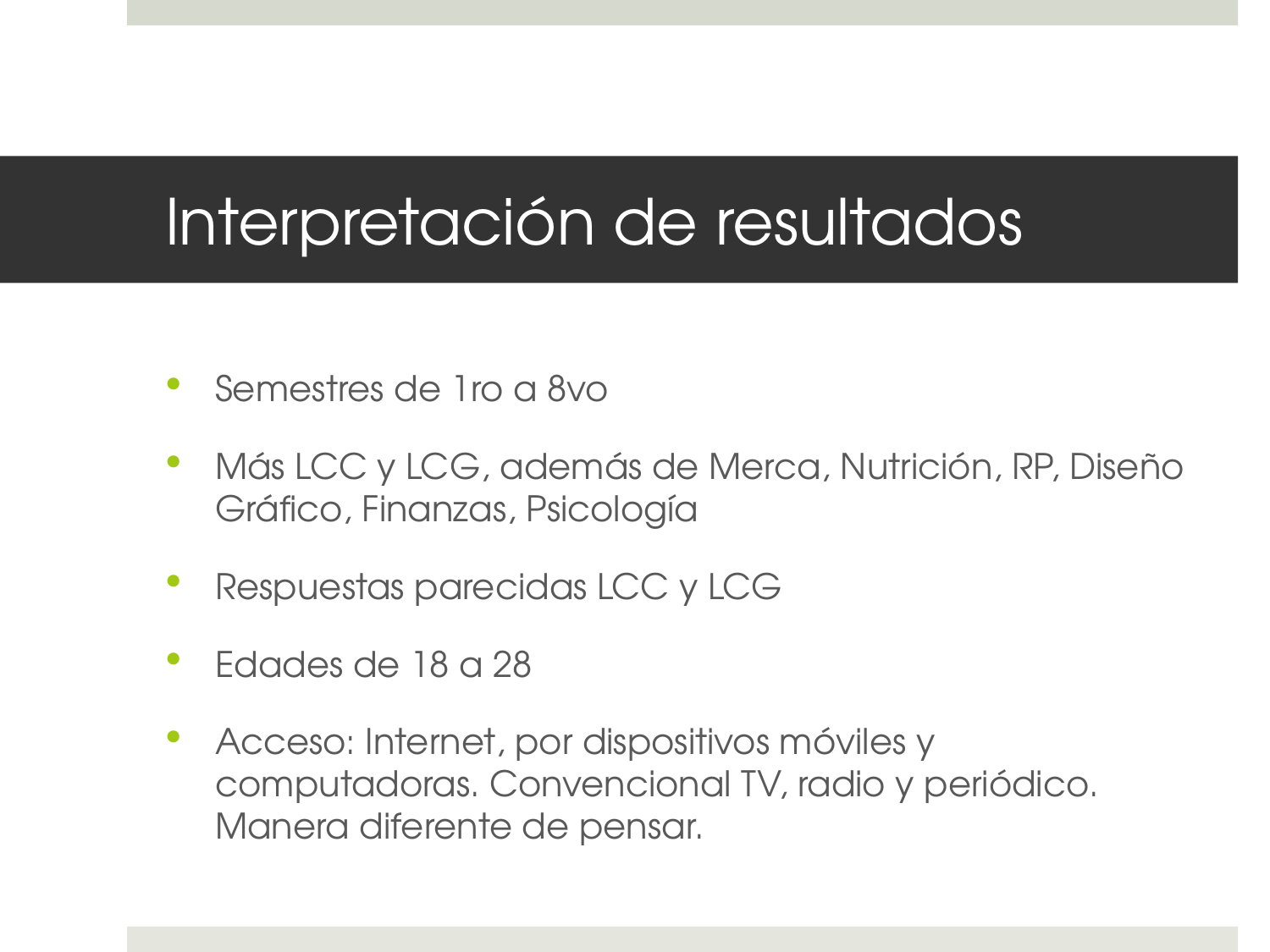

# Interpretación de resultados
Semestres de 1ro a 8vo
Más LCC y LCG, además de Merca, Nutrición, RP, Diseño Gráfico, Finanzas, Psicología
Respuestas parecidas LCC y LCG
Edades de 18 a 28
Acceso: Internet, por dispositivos móviles y computadoras. Convencional TV, radio y periódico. Manera diferente de pensar.